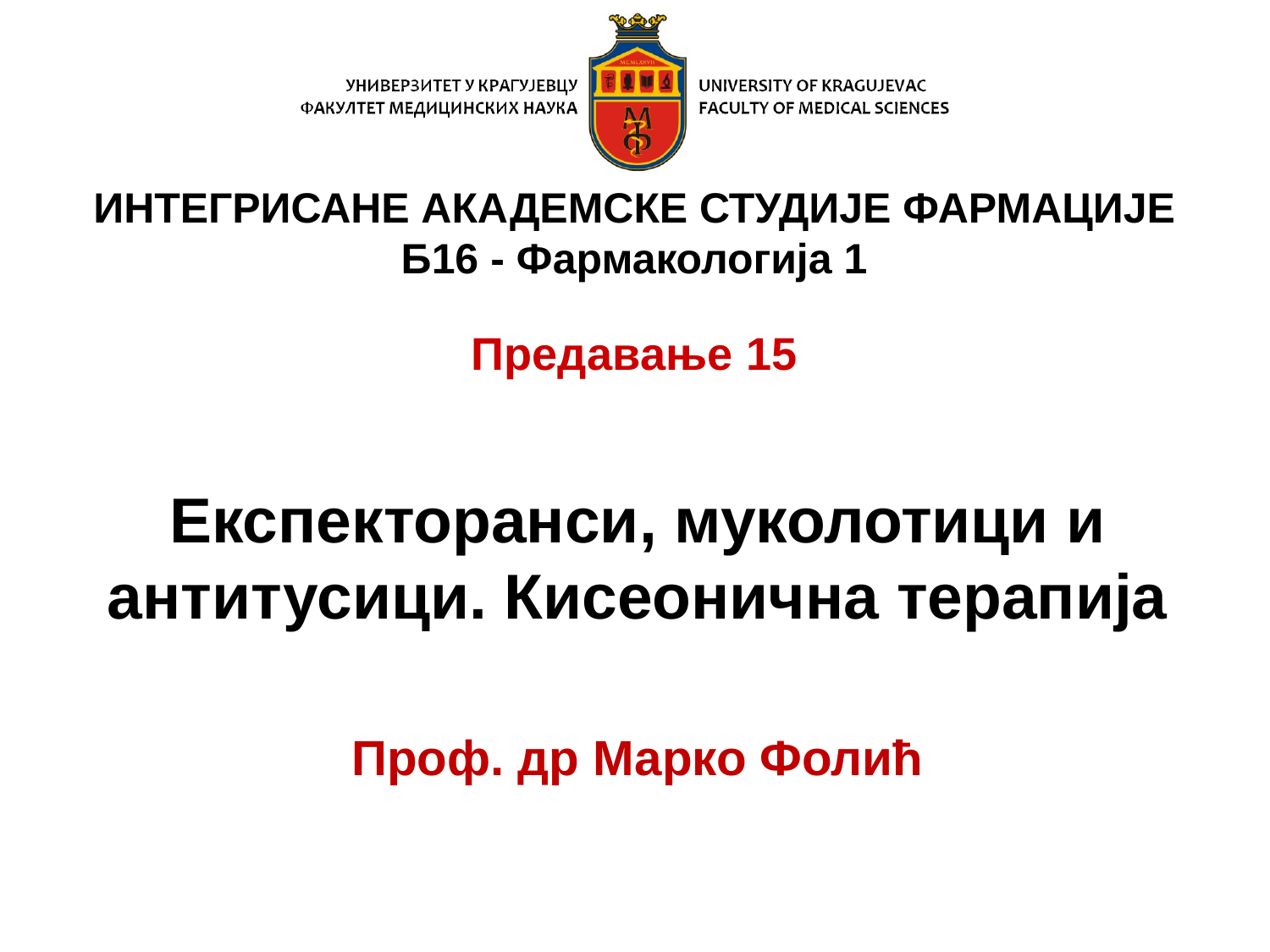

# ИНТЕГРИСАНЕ АКАДЕМСКЕ СТУДИЈЕ ФАРМАЦИЈЕ Б16 - Фармакологија 1 Предавање 15
Eкспекторанси, муколотици и антитусици. Кисеонична терапија

Проф. др Марко Фолић